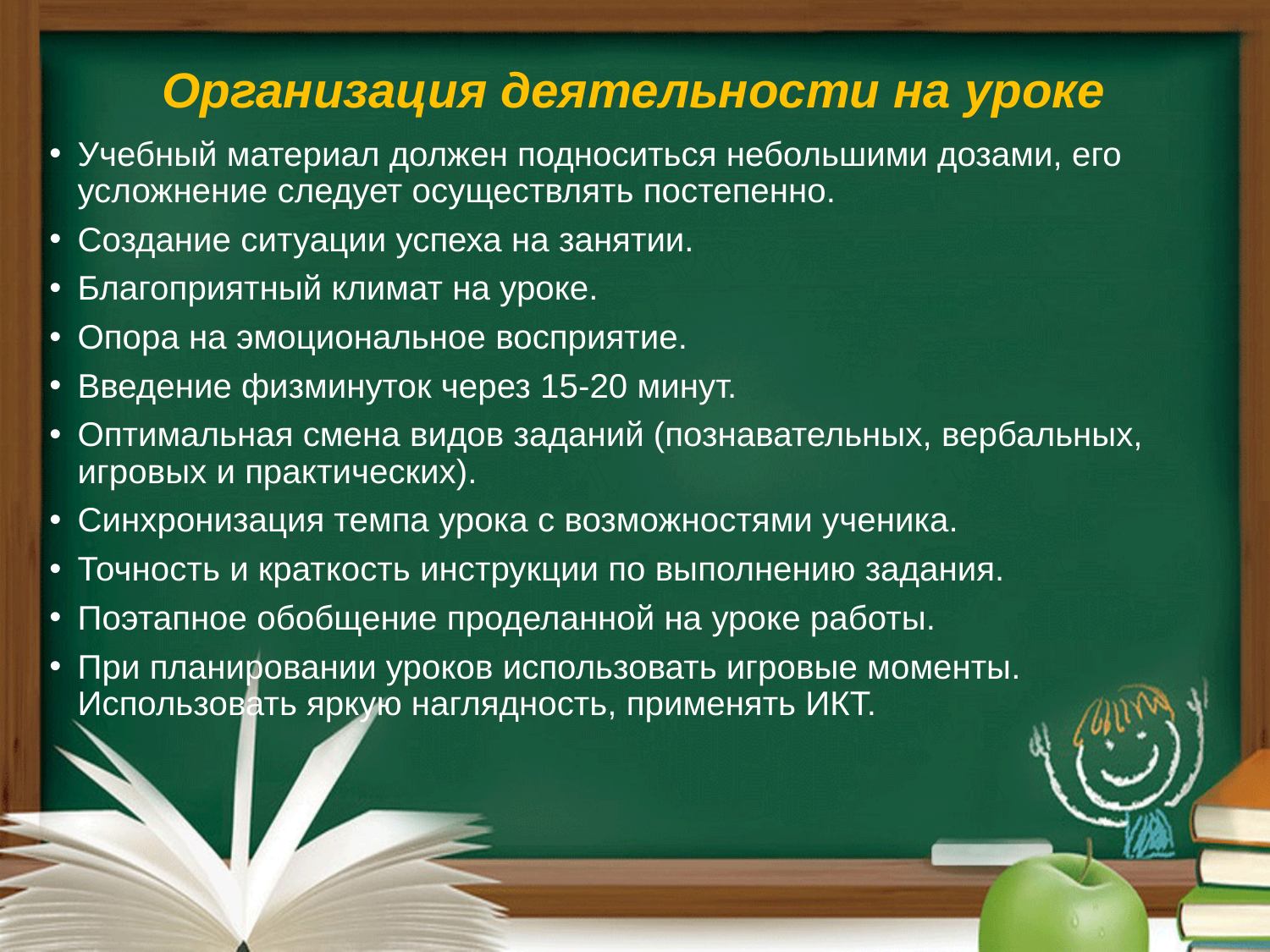

# Организация деятельности на уроке
Учебный материал должен подноситься небольшими дозами, его усложнение следует осуществлять постепенно.
Создание ситуации успеха на занятии.
Благоприятный климат на уроке.
Опора на эмоциональное восприятие.
Введение физминуток через 15-20 минут.
Оптимальная смена видов заданий (познавательных, вербальных, игровых и практических).
Синхронизация темпа урока с возможностями ученика.
Точность и краткость инструкции по выполнению задания.
Поэтапное обобщение проделанной на уроке работы.
При планировании уроков использовать игровые моменты. Использовать яркую наглядность, применять ИКТ.